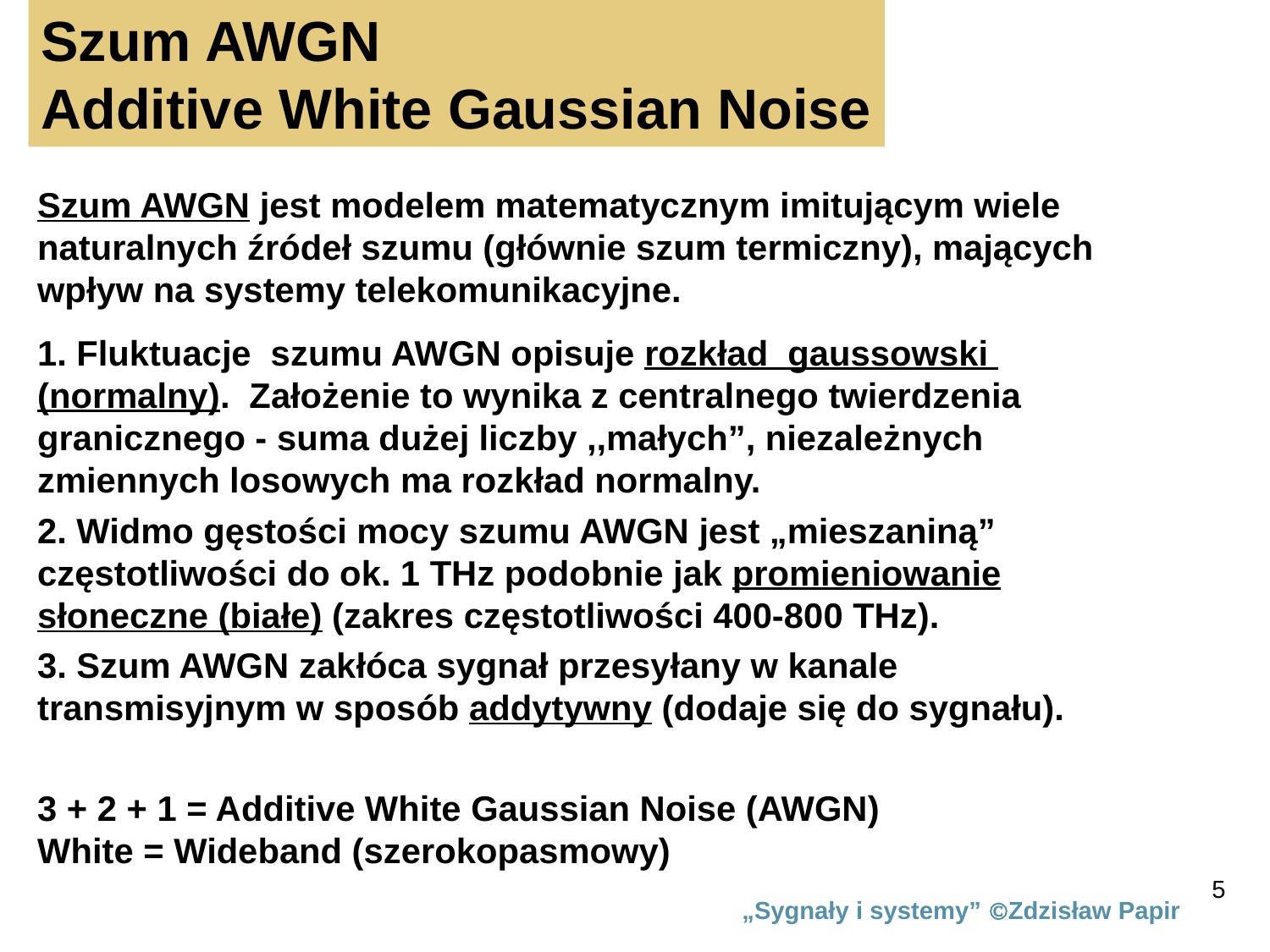

Szum AWGN
Additive White Gaussian Noise
Szum AWGN jest modelem matematycznym imitującym wiele naturalnych źródeł szumu (głównie szum termiczny), mających wpływ na systemy telekomunikacyjne.
1. Fluktuacje  szumu AWGN opisuje rozkład  gaussowski  (normalny).  Założenie to wynika z centralnego twierdzenia granicznego - suma dużej liczby ,,małych”, niezależnych zmiennych losowych ma rozkład normalny.
2. Widmo gęstości mocy szumu AWGN jest „mieszaniną” częstotliwości do ok. 1 THz podobnie jak promieniowanie słoneczne (białe) (zakres częstotliwości 400-800 THz).
3. Szum AWGN zakłóca sygnał przesyłany w kanale transmisyjnym w sposób addytywny (dodaje się do sygnału).

3 + 2 + 1 = Additive White Gaussian Noise (AWGN)
White = Wideband (szerokopasmowy)
5
„Sygnały i systemy” ©Zdzisław Papir
„Sygnały i systemy” ©Zdzisław Papir